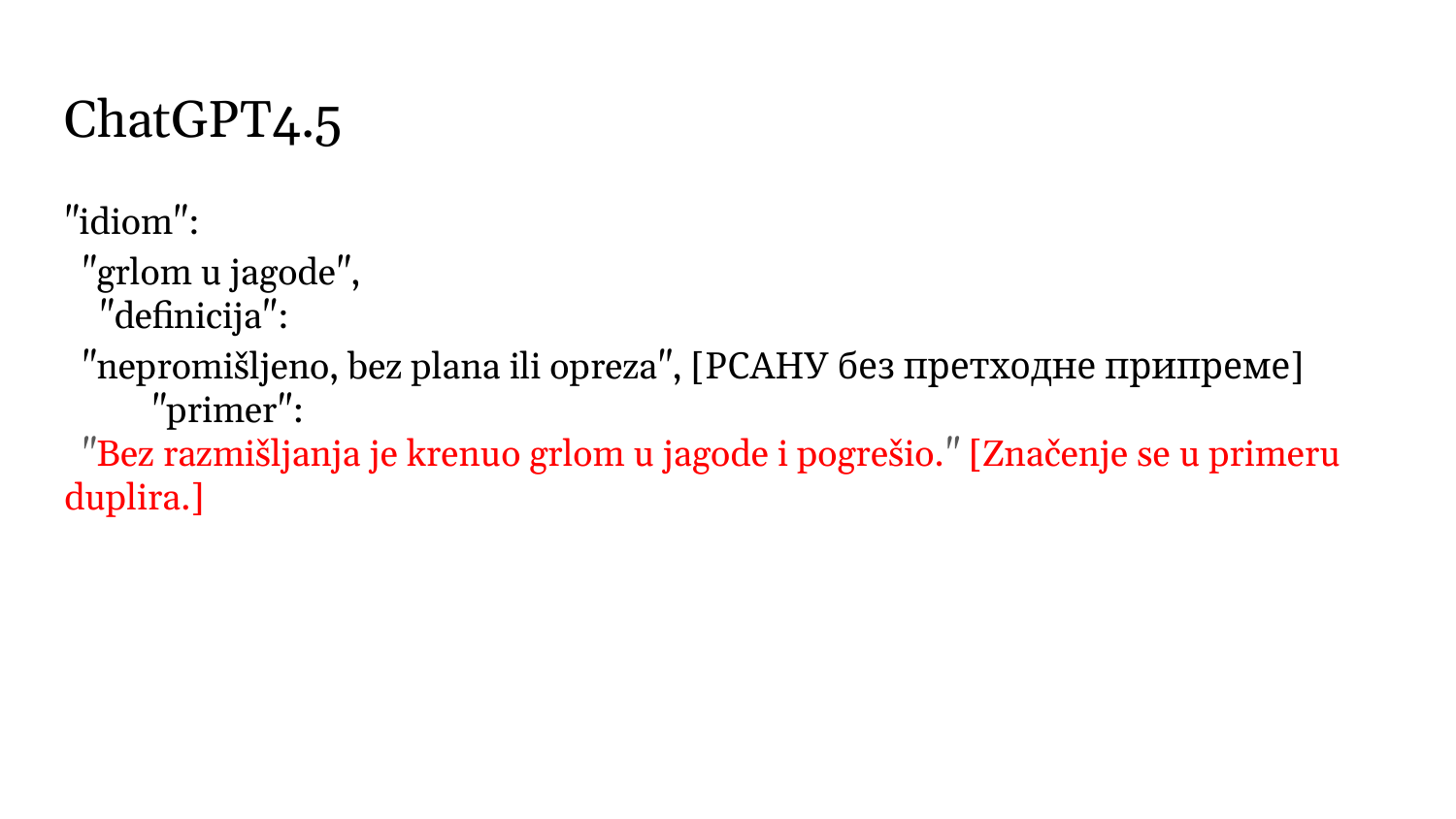

# ChatGPT4.5

"idiom":
  "grlom u jagode",
    "definicija":
  "nepromišljeno, bez plana ili opreza", [РСАНУ без претходне припреме]
          "primer":
  "Bez razmišljanja je krenuo grlom u jagode i pogrešio." [Značenje se u primeru duplira.]